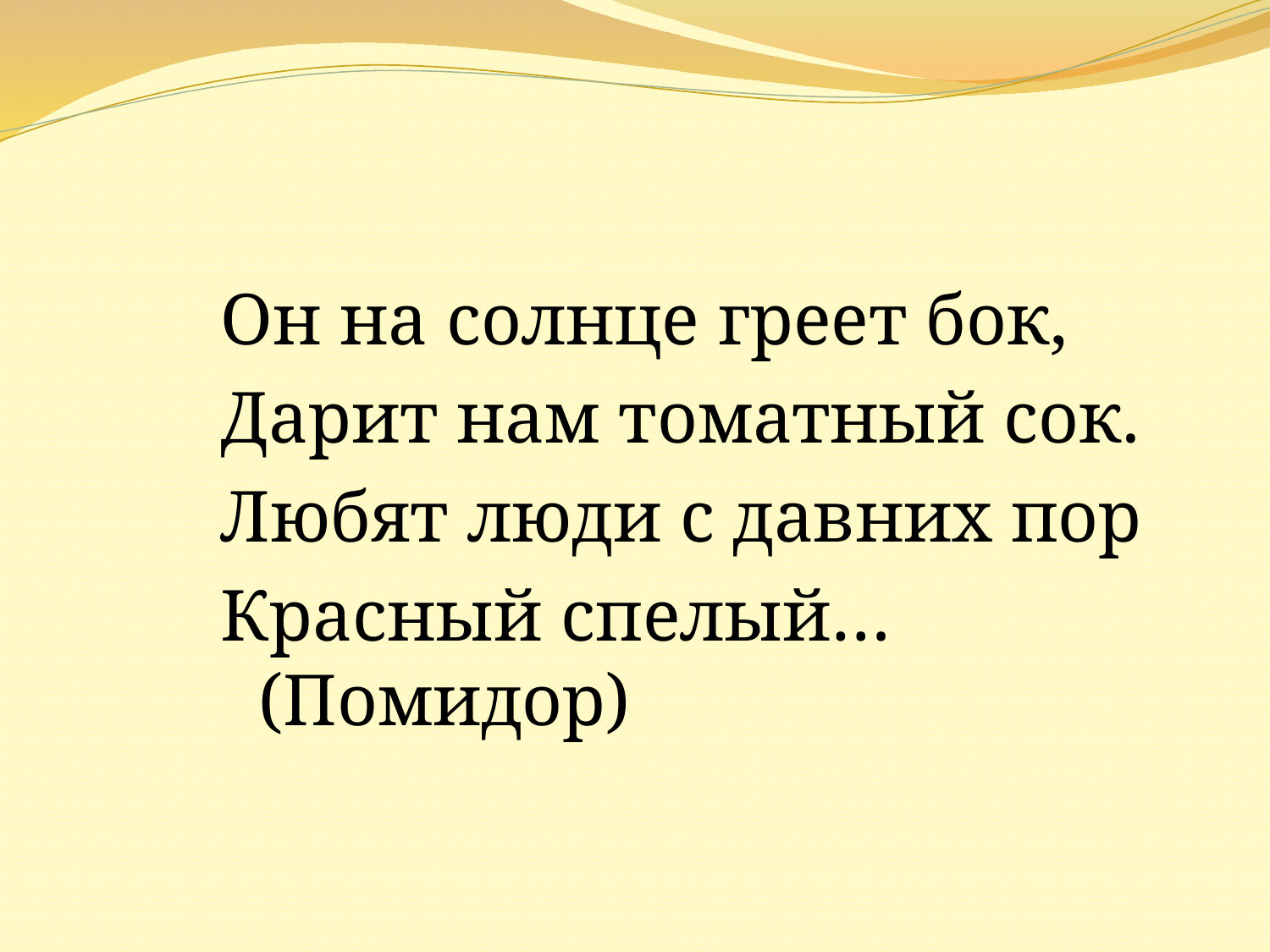

Он на солнце греет бок,
Дарит нам томатный сок.
Любят люди с давних пор
Красный спелый… (Помидор)